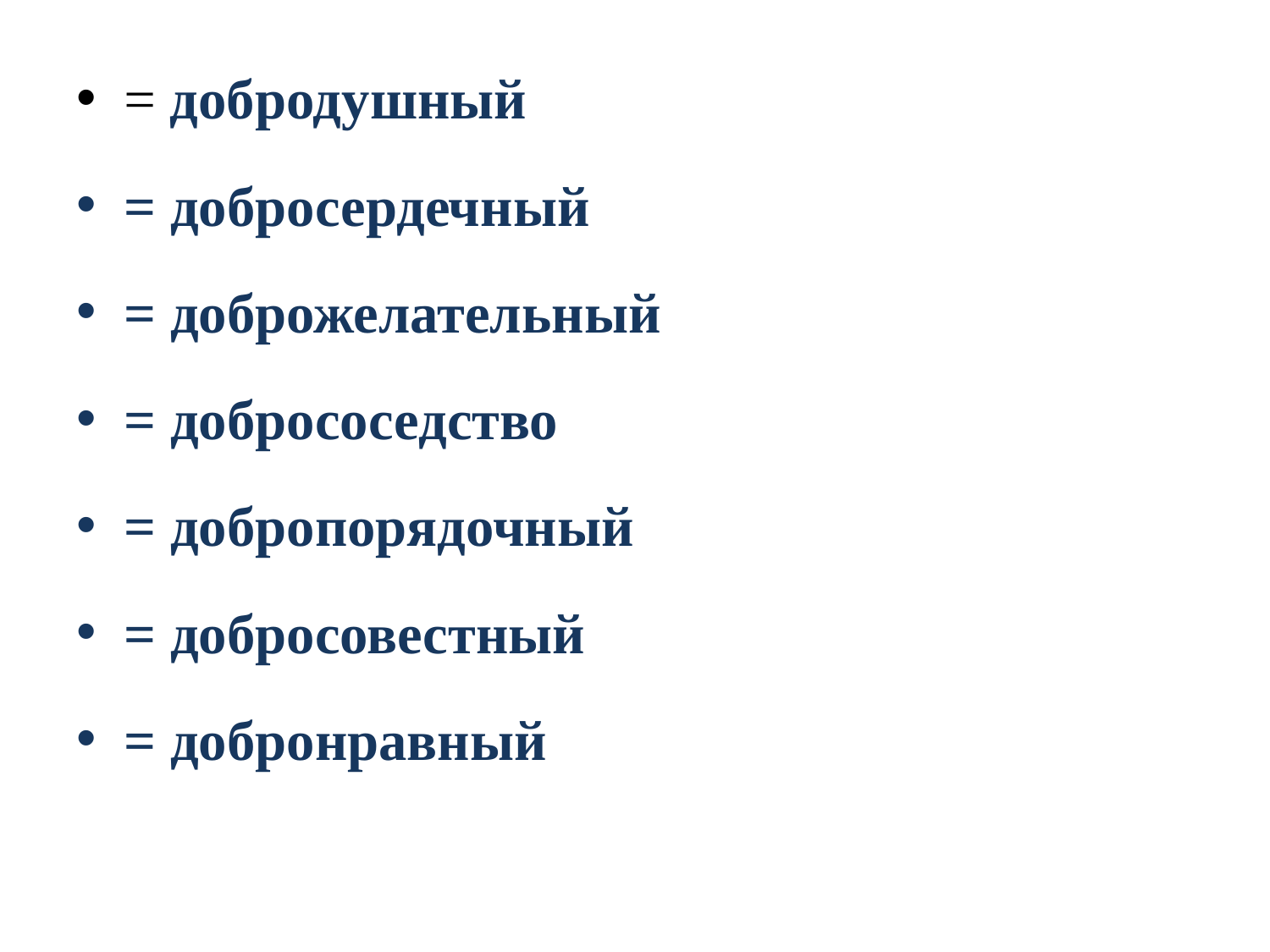

= добродушный
= добросердечный
= доброжелательный
= добрососедство
= добропорядочный
= добросовестный
= добронравный